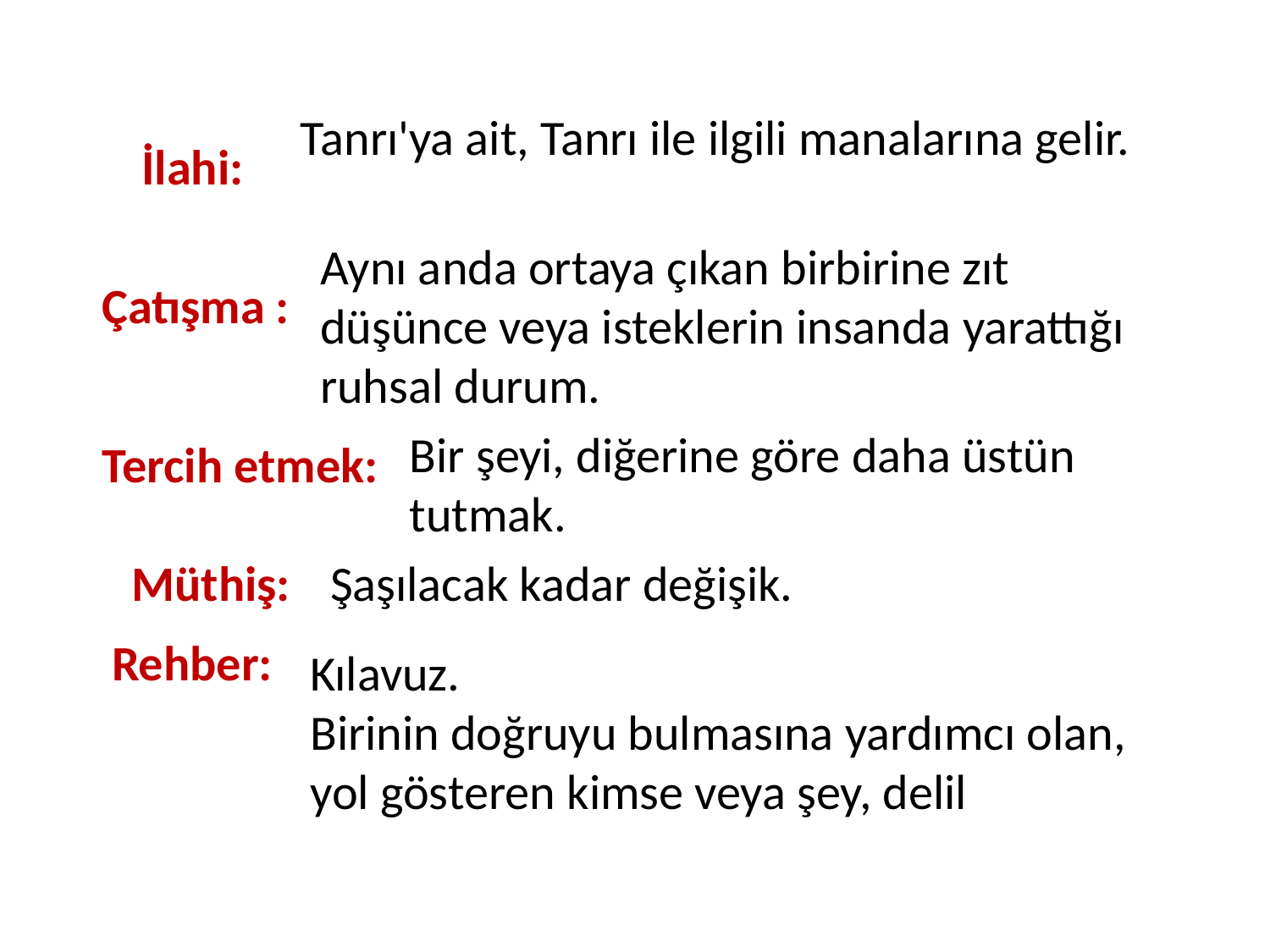

İlahi:
Tanrı'ya ait, Tanrı ile ilgili manalarına gelir.
Aynı anda ortaya çıkan birbirine zıt düşünce veya isteklerin insanda yarattığı ruhsal durum.
Çatışma :
Bir şeyi, diğerine göre daha üstün tutmak.
Tercih etmek:
Müthiş:
Şaşılacak kadar değişik.
Rehber:
Kılavuz.
Birinin doğruyu bulmasına yardımcı olan, yol gösteren kimse veya şey, delil